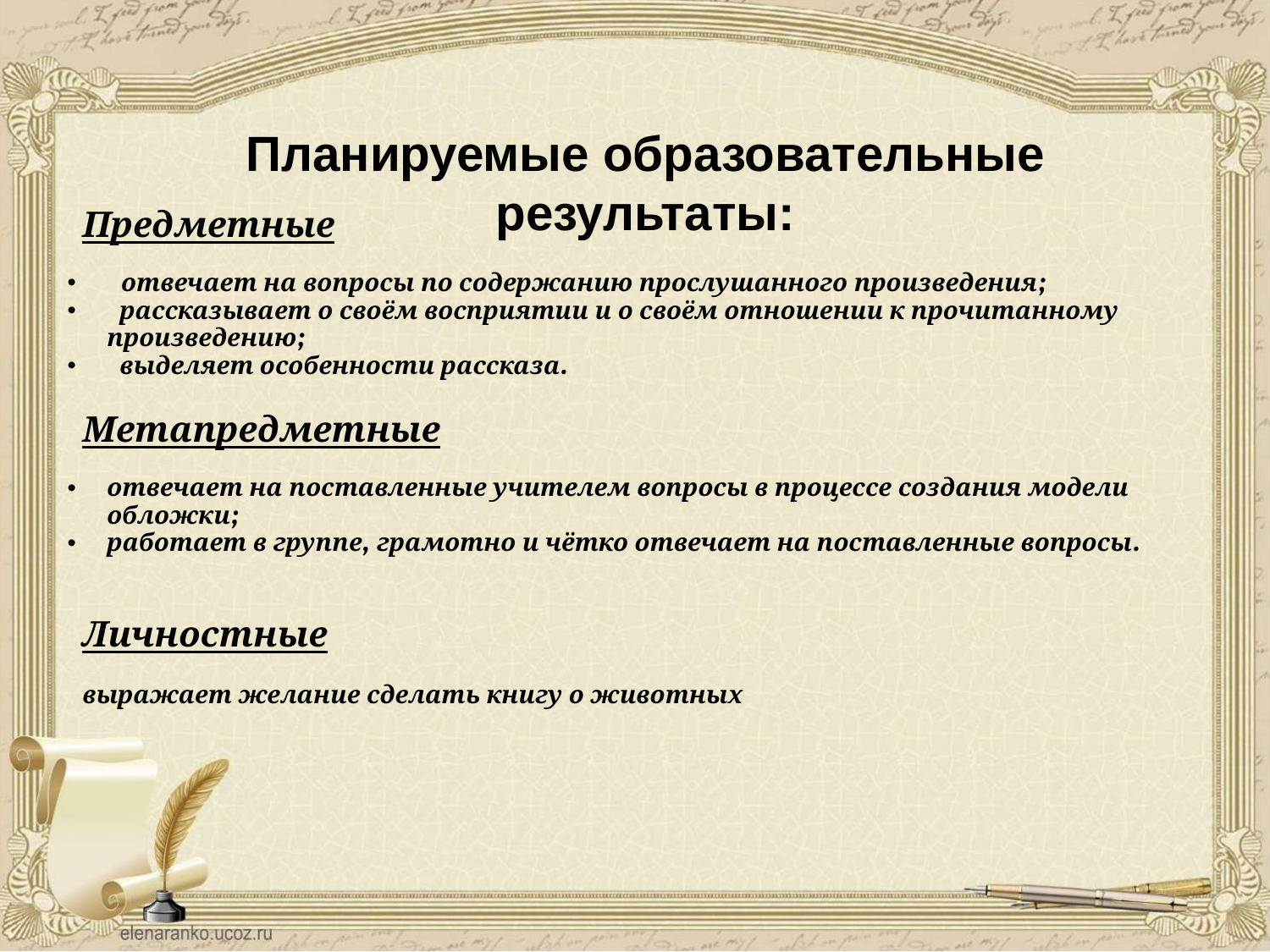

# Планируемые образовательные результаты:
Предметные
  отвечает на вопросы по содержанию прослушанного произведения;
  рассказывает о своём восприятии и о своём отношении к прочитанному        произведению;
  выделяет особенности рассказа.

Метапредметные
отвечает на поставленные учителем вопросы в процессе создания модели обложки;
работает в группе, грамотно и чётко отвечает на поставленные вопросы.

Личностные
выражает желание сделать книгу о животных